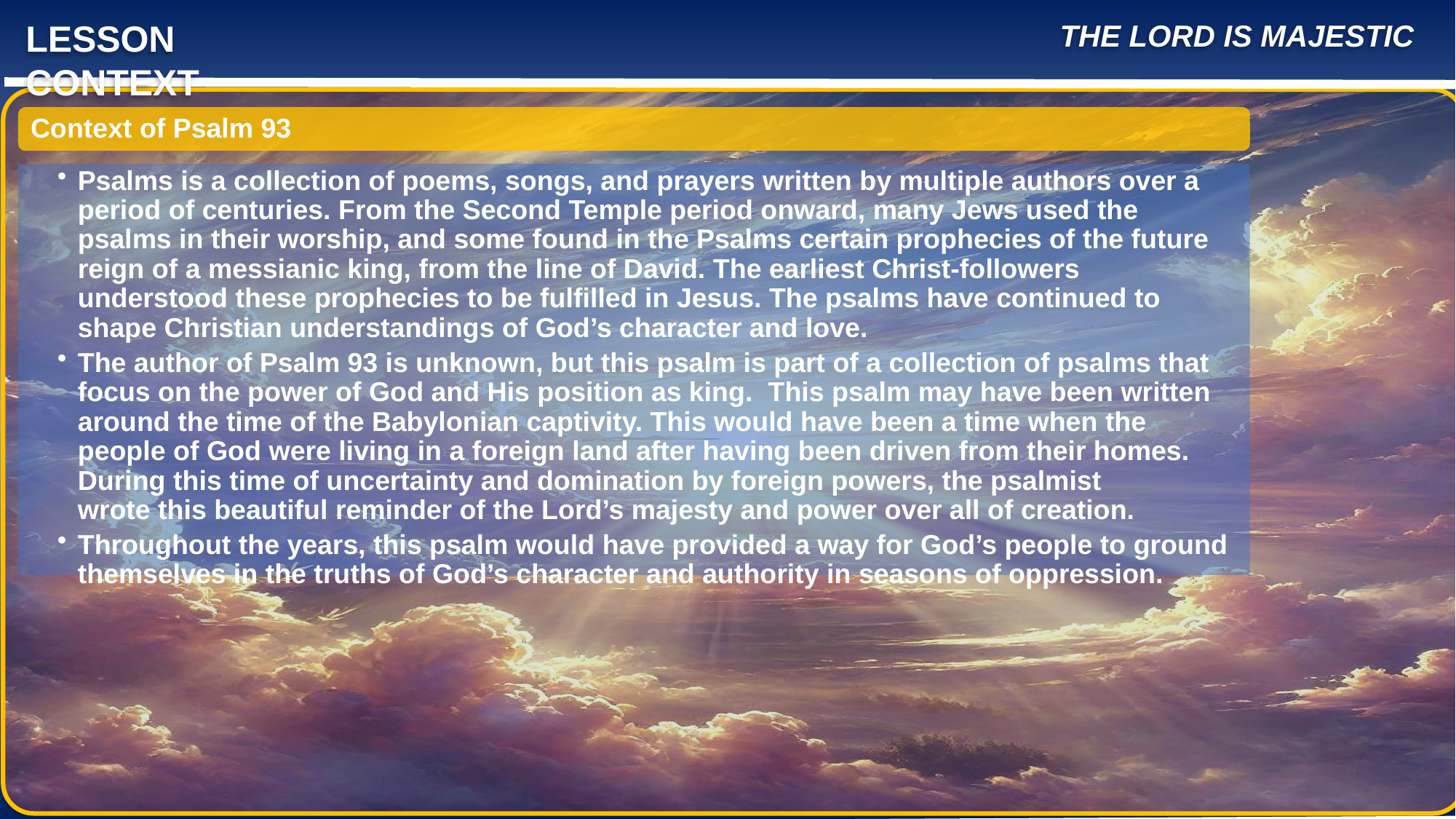

The Lord Is Majestic
LESSON CONTEXT

Context of Psalm 93
Psalms is a collection of poems, songs, and prayers written by multiple authors over a period of centuries. From the Second Temple period onward, many Jews used the psalms in their worship, and some found in the Psalms certain prophecies of the future reign of a messianic king, from the line of David. The earliest Christ-followers understood these prophecies to be fulfilled in Jesus. The psalms have continued to shape Christian understandings of God’s character and love.
The author of Psalm 93 is unknown, but this psalm is part of a collection of psalms that focus on the power of God and His position as king.  This psalm may have been written around the time of the Babylonian captivity. This would have been a time when the people of God were living in a foreign land after having been driven from their homes. During this time of uncertainty and domination by foreign powers, the psalmist wrote this beautiful reminder of the Lord’s majesty and power over all of creation.
Throughout the years, this psalm would have provided a way for God’s people to ground themselves in the truths of God’s character and authority in seasons of oppression.